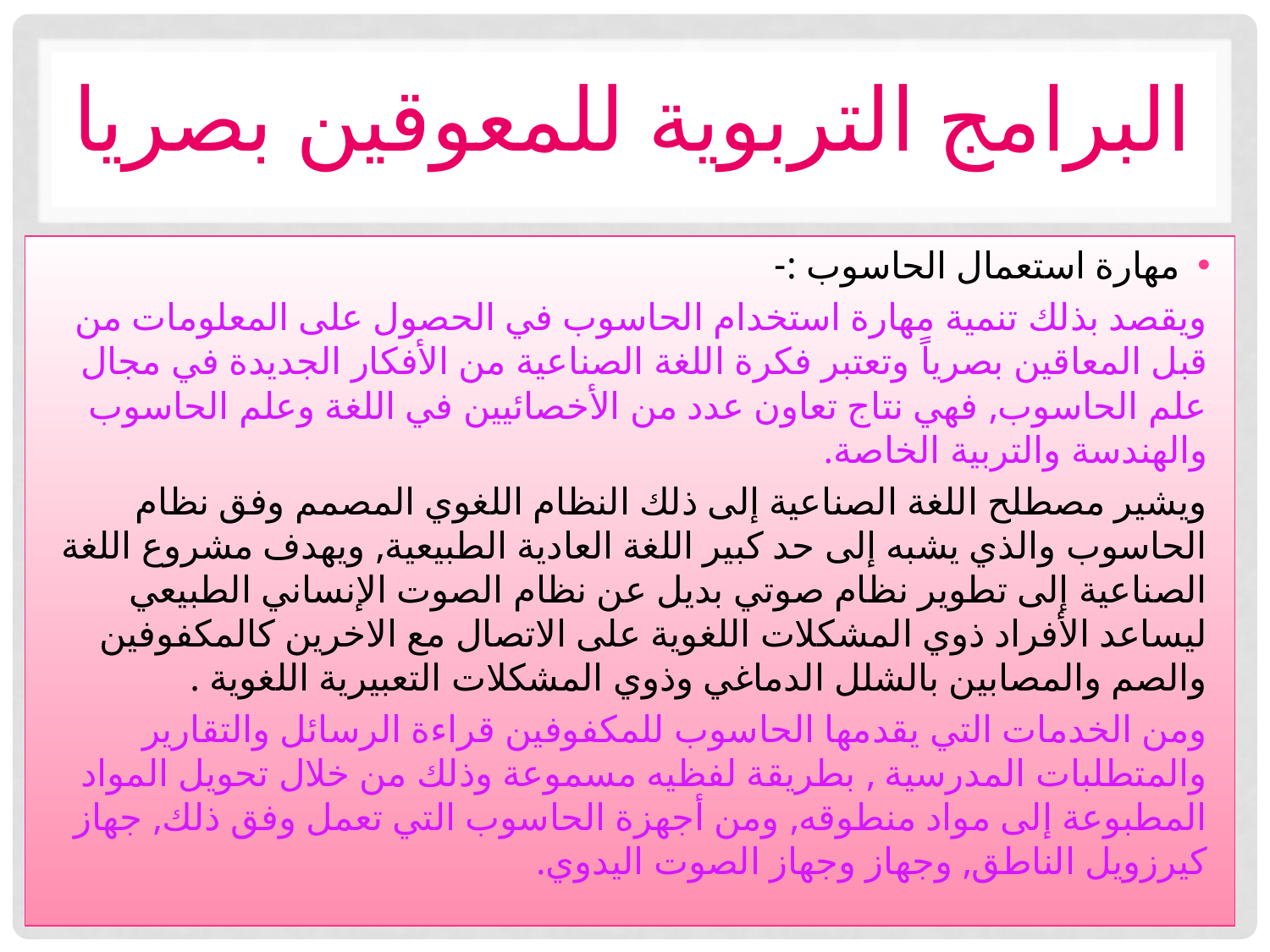

# البرامج التربوية للمعوقين بصريا
مهارة استعمال الحاسوب :-
ويقصد بذلك تنمية مهارة استخدام الحاسوب في الحصول على المعلومات من قبل المعاقين بصرياً وتعتبر فكرة اللغة الصناعية من الأفكار الجديدة في مجال علم الحاسوب, فهي نتاج تعاون عدد من الأخصائيين في اللغة وعلم الحاسوب والهندسة والتربية الخاصة.
ويشير مصطلح اللغة الصناعية إلى ذلك النظام اللغوي المصمم وفق نظام الحاسوب والذي يشبه إلى حد كبير اللغة العادية الطبيعية, ويهدف مشروع اللغة الصناعية إلى تطوير نظام صوتي بديل عن نظام الصوت الإنساني الطبيعي ليساعد الأفراد ذوي المشكلات اللغوية على الاتصال مع الاخرين كالمكفوفين والصم والمصابين بالشلل الدماغي وذوي المشكلات التعبيرية اللغوية .
ومن الخدمات التي يقدمها الحاسوب للمكفوفين قراءة الرسائل والتقارير والمتطلبات المدرسية , بطريقة لفظيه مسموعة وذلك من خلال تحويل المواد المطبوعة إلى مواد منطوقه, ومن أجهزة الحاسوب التي تعمل وفق ذلك, جهاز كيرزويل الناطق, وجهاز وجهاز الصوت اليدوي.